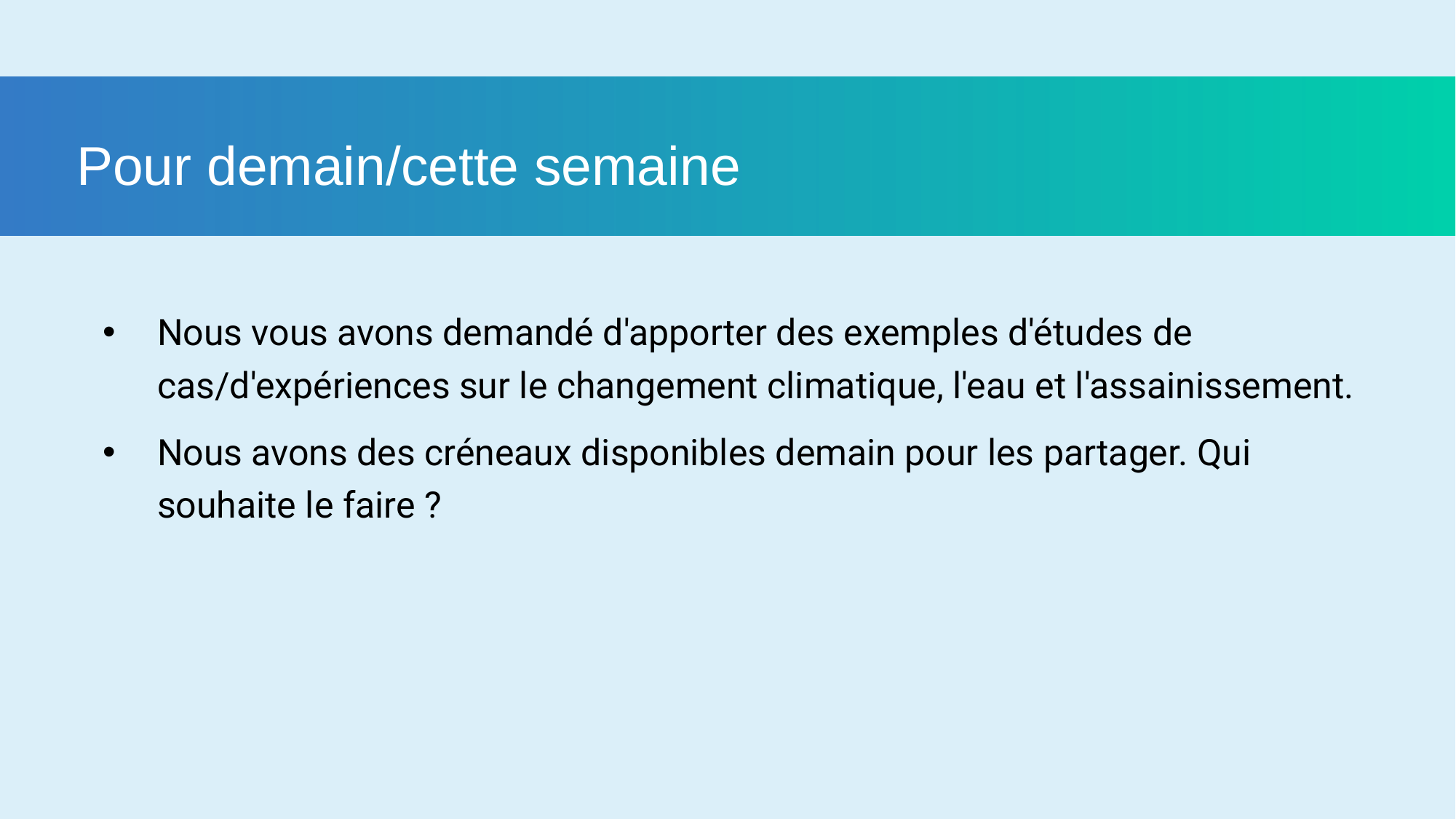

Pour demain/cette semaine
Nous vous avons demandé d'apporter des exemples d'études de cas/d'expériences sur le changement climatique, l'eau et l'assainissement.
Nous avons des créneaux disponibles demain pour les partager. Qui souhaite le faire ?